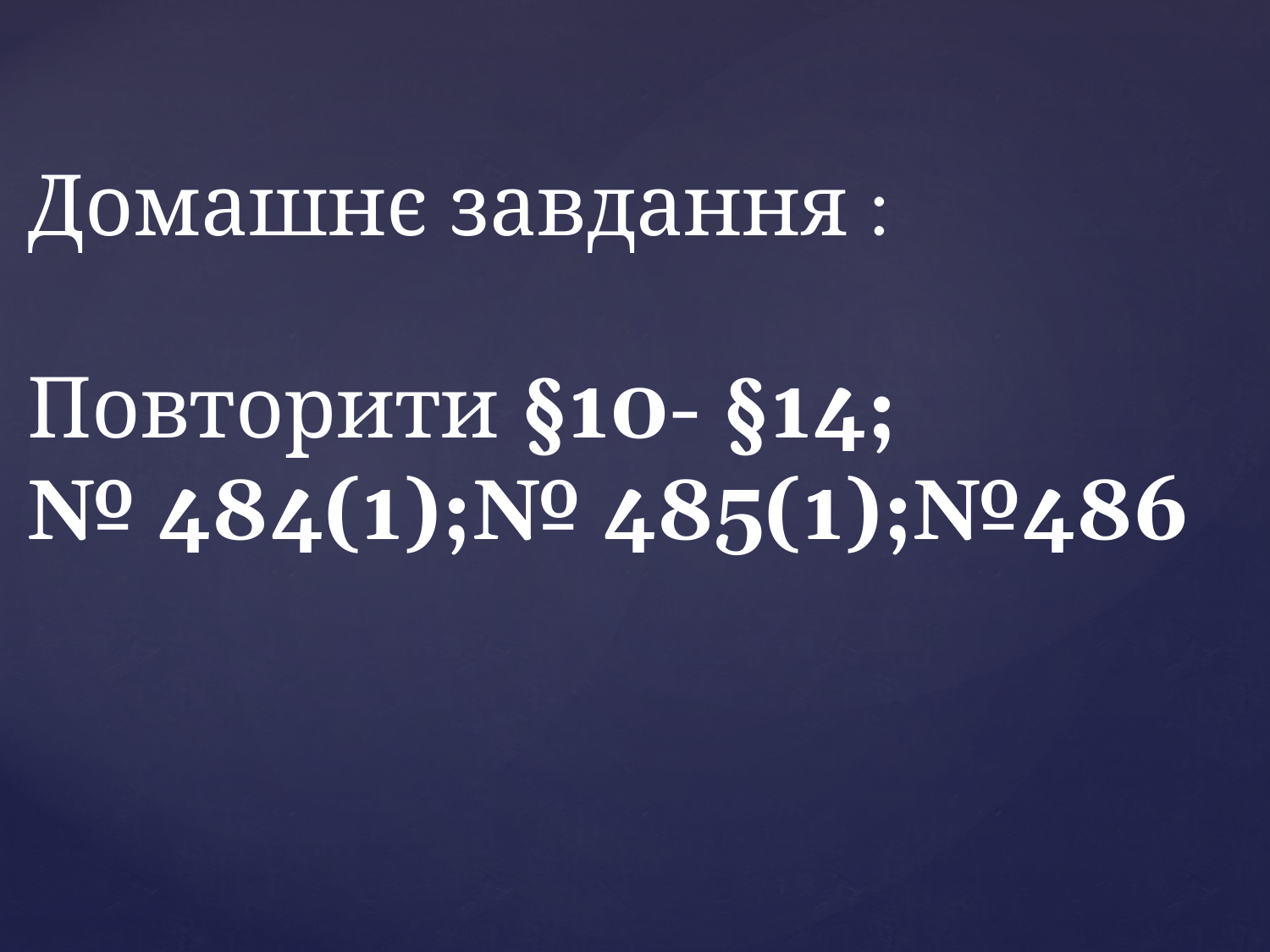

Домашнє завдання :

Повторити §10- §14;
№ 484(1);№ 485(1);№486